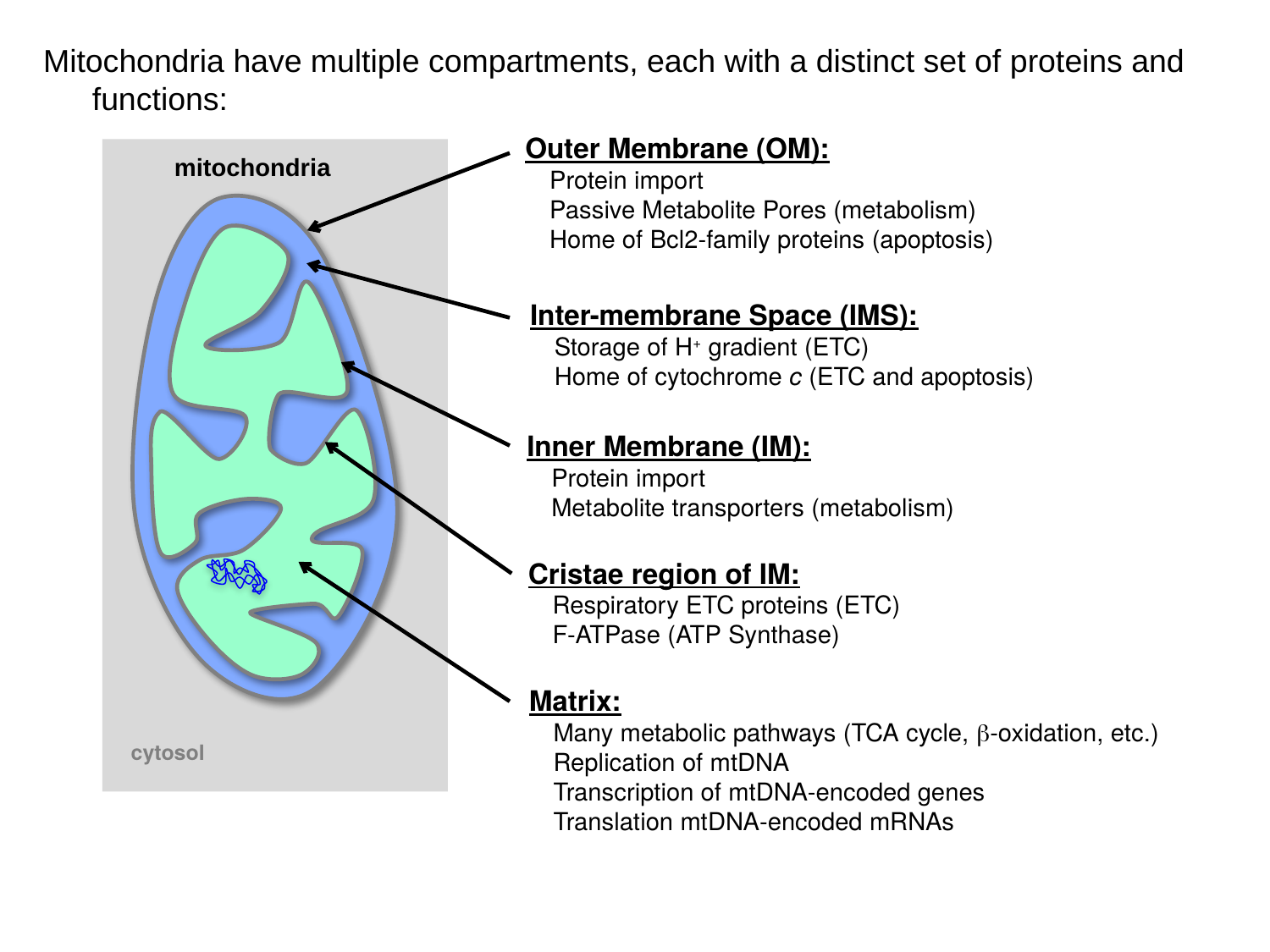

Mitochondria have multiple compartments, each with a distinct set of proteins and functions:
Outer Membrane (OM):
Protein import
Passive Metabolite Pores (metabolism)
Home of Bcl2-family proteins (apoptosis)

mitochondria

Inter-membrane Space (IMS):
Storage of H+ gradient (ETC)
Home of cytochrome c (ETC and apoptosis)
Inner Membrane (IM):
Protein import
Metabolite transporters (metabolism)
Cristae region of IM:
Respiratory ETC proteins (ETC)
F-ATPase (ATP Synthase)

Matrix:
Many metabolic pathways (TCA cycle, β-oxidation, etc.)
Replication of mtDNA
Transcription of mtDNA-encoded genes
Translation mtDNA-encoded mRNAs
cytosol